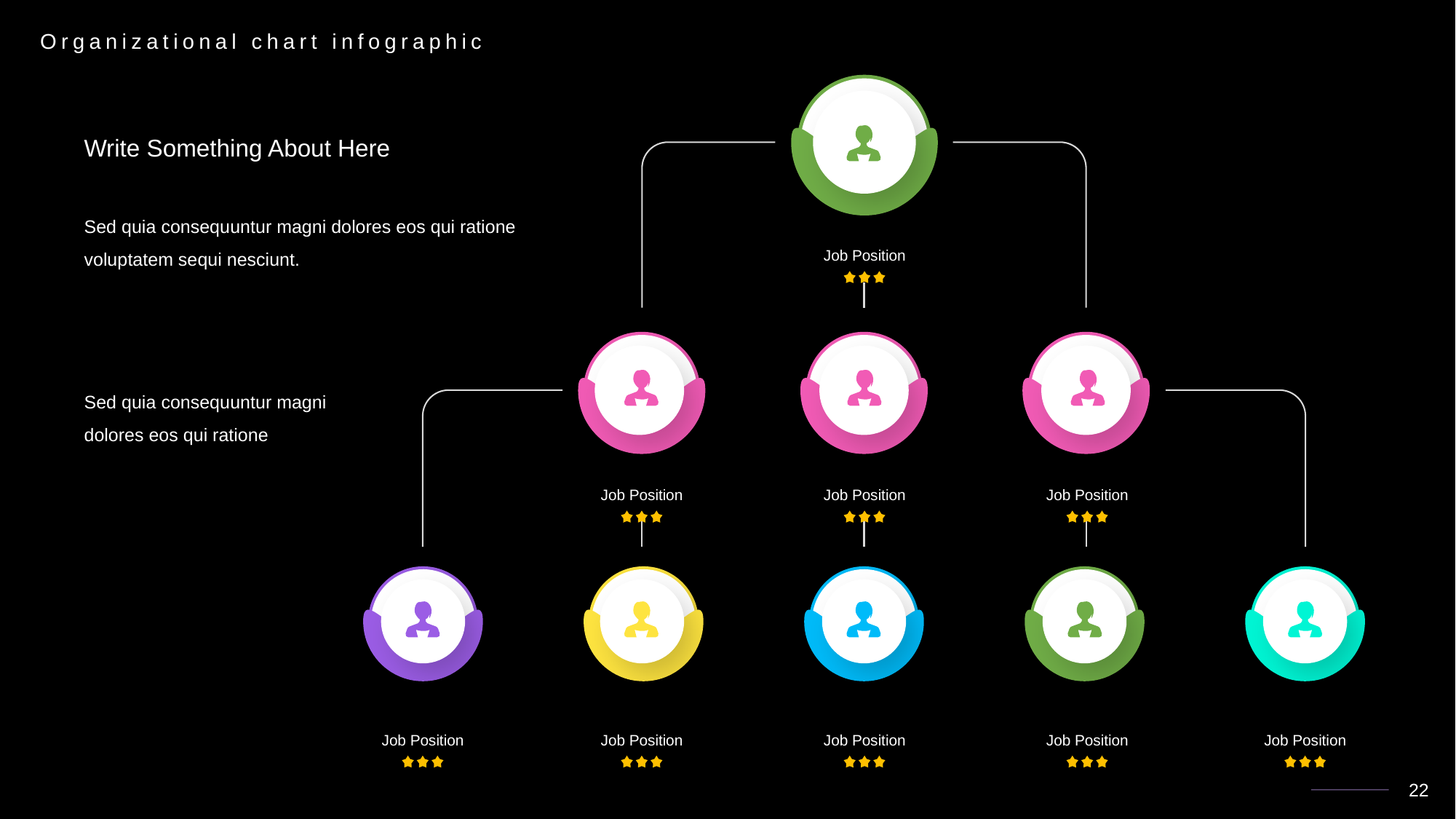

Write Something About Here

Sed quia consequuntur magni dolores eos qui ratione voluptatem sequi nesciunt.
Nick Name
Job Position

Sed quia consequuntur magni dolores eos qui ratione

Nick Name
Job Position

Nick Name
Job Position

Nick Name
Job Position

Nick Name
Job Position

Nick Name
Job Position

Nick Name
Job Position

Nick Name
Job Position

Nick Name
Job Position